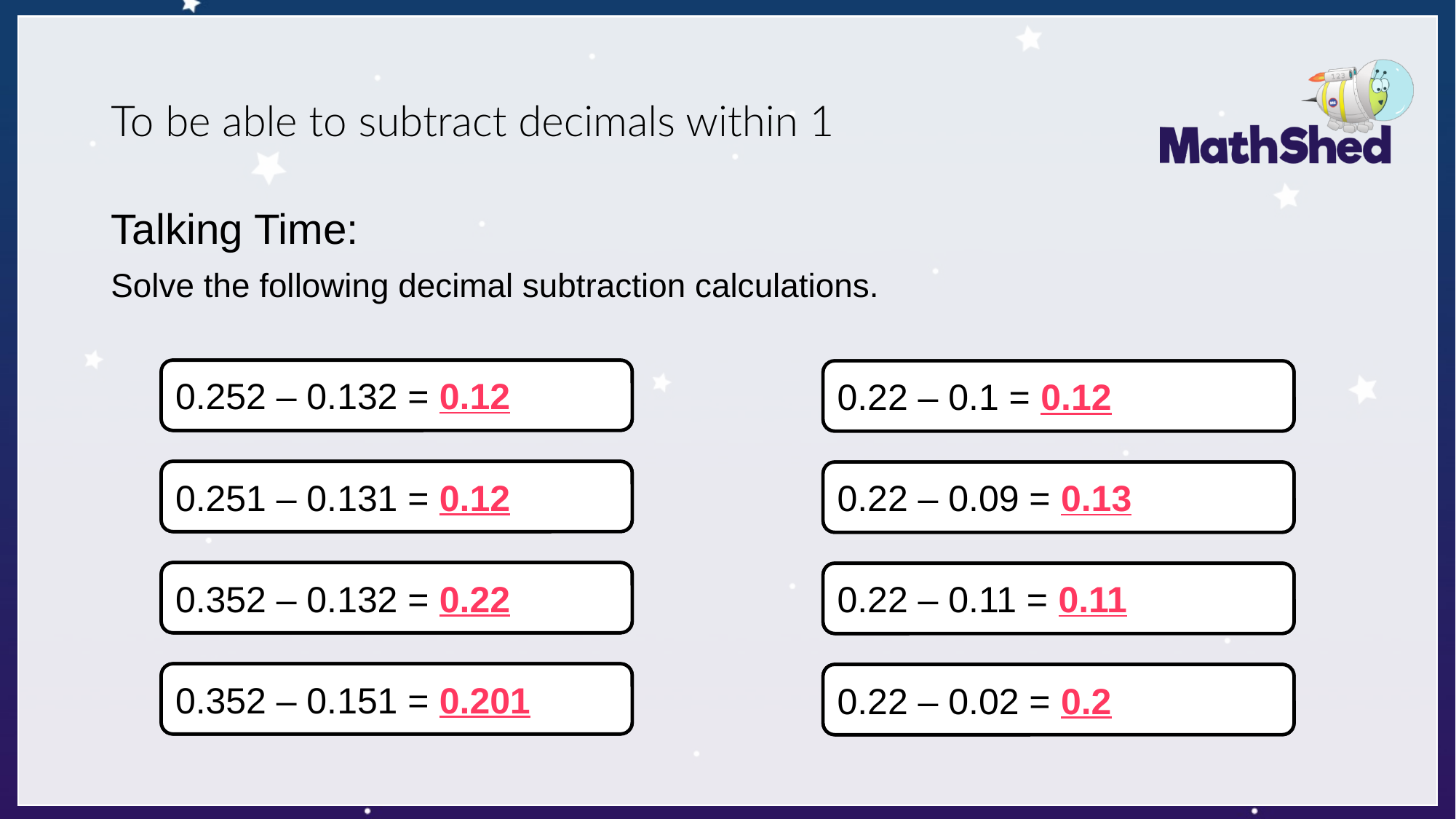

# To be able to subtract decimals within 1
Talking Time:
Solve the following decimal subtraction calculations.

0.252 – 0.132 = 0.12
0.252 – 0.132 = 0.12
0.22 – 0.1 = 0.12
0.22 – 0.1 = 0.12
0.251 – 0.131 = 0.12
0.251 – 0.131 = 0.12
0.22 – 0.09 = 0.13
0.22 – 0.09 = 0.13
0.352 – 0.132 = 0.23
0.352 – 0.132 = 0.22
0.22 – 0.11 = 0.11
0.22 – 0.11 = 0.11
0.352 – 0.151 = 0.201
0.352 – 0.151 = 0.201
0.22 – 0.02 = 0.2
0.22 – 0.02 = 0.2